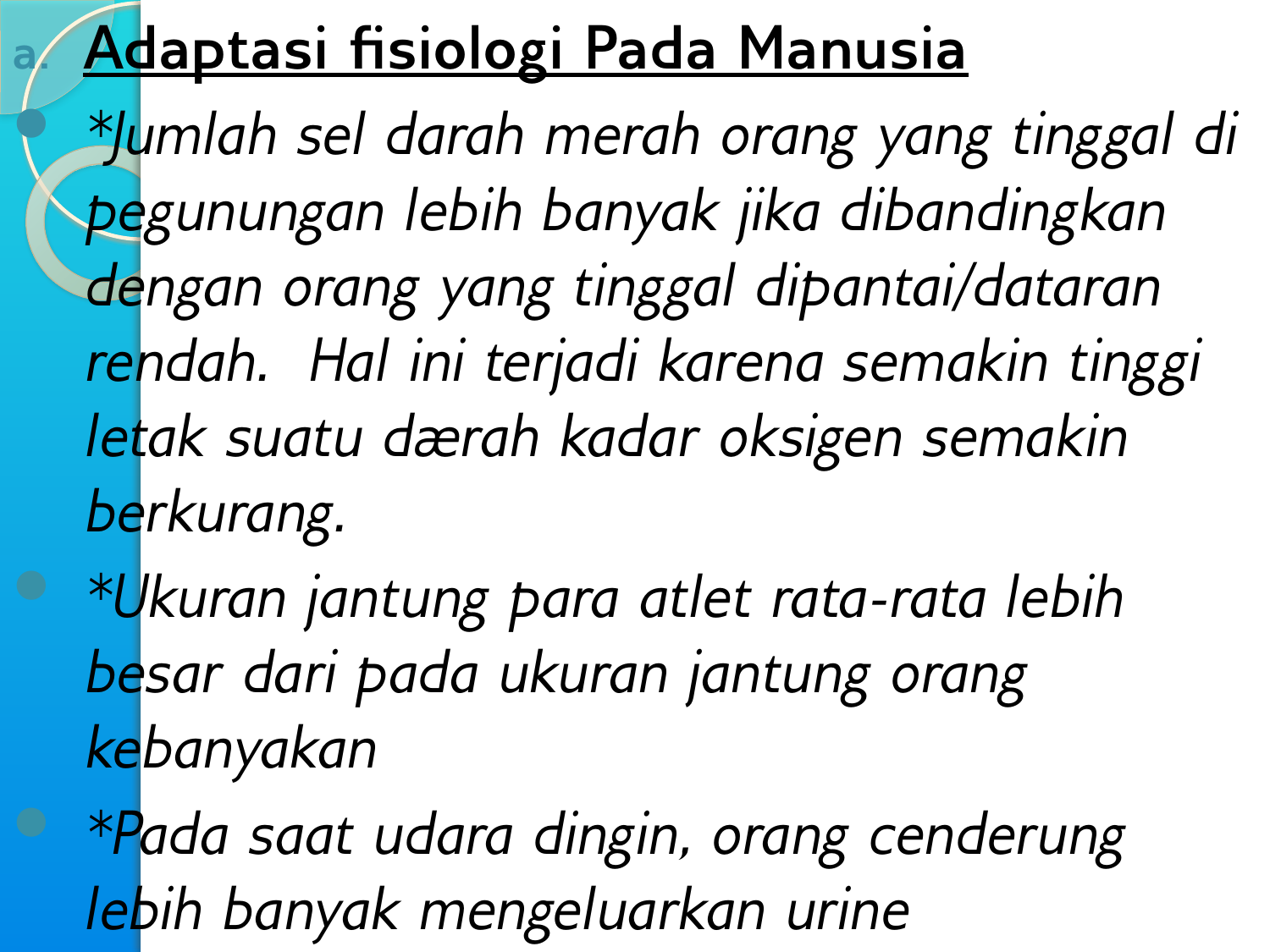

Adaptasi fisiologi Pada Manusia
*Jumlah sel darah merah orang yang tinggal di pegunungan lebih banyak jika dibandingkan dengan orang yang tinggal dipantai/dataran rendah.  Hal ini terjadi karena semakin tinggi letak suatu daerah kadar oksigen semakin berkurang.
*Ukuran jantung para atlet rata-rata lebih besar dari pada ukuran jantung orang kebanyakan
*Pada saat udara dingin, orang cenderung lebih banyak mengeluarkan urine